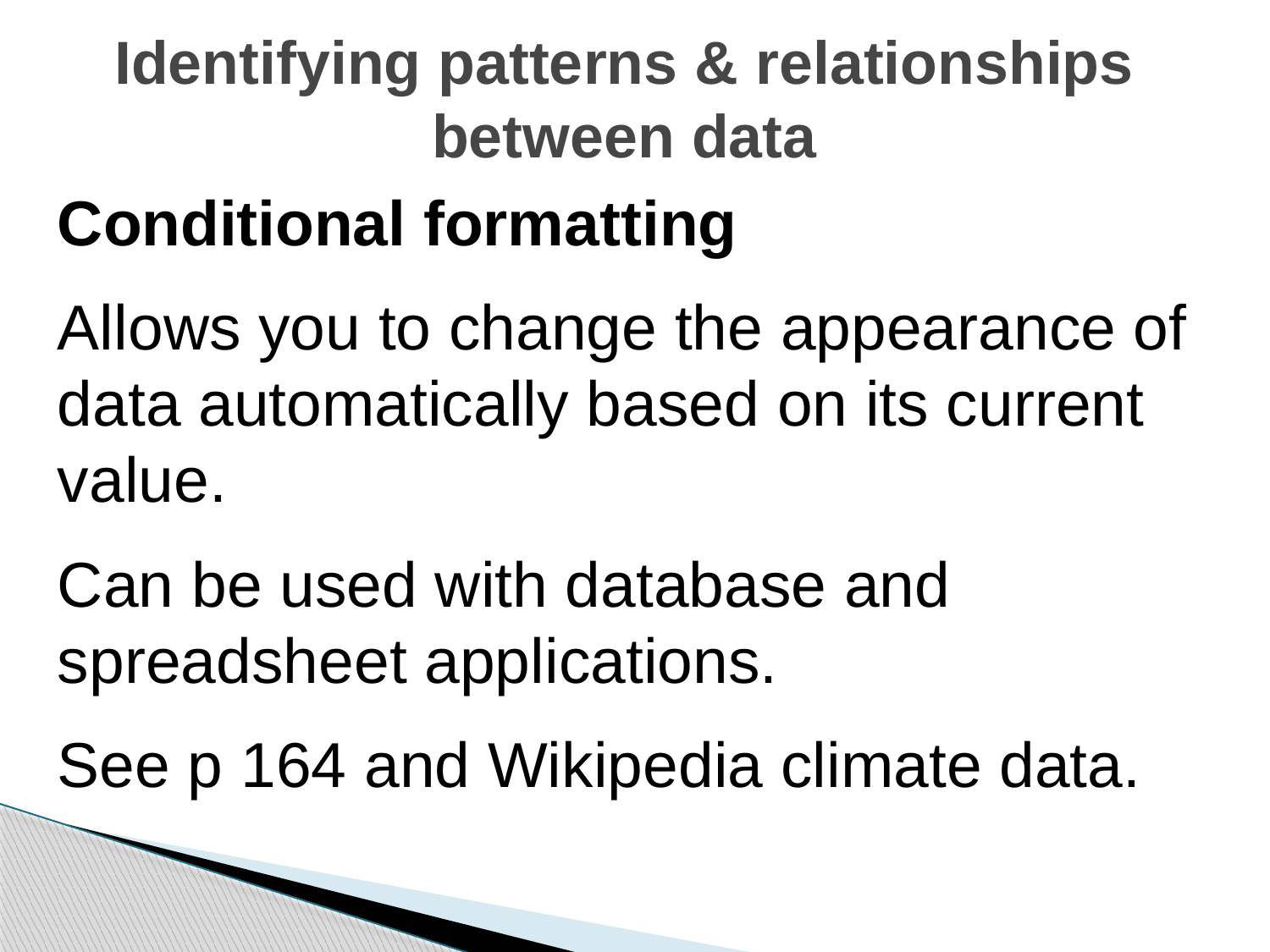

# Identifying patterns & relationships between data
Conditional formatting
Allows you to change the appearance of data automatically based on its current value.
Can be used with database and spreadsheet applications.
See p 164 and Wikipedia climate data.